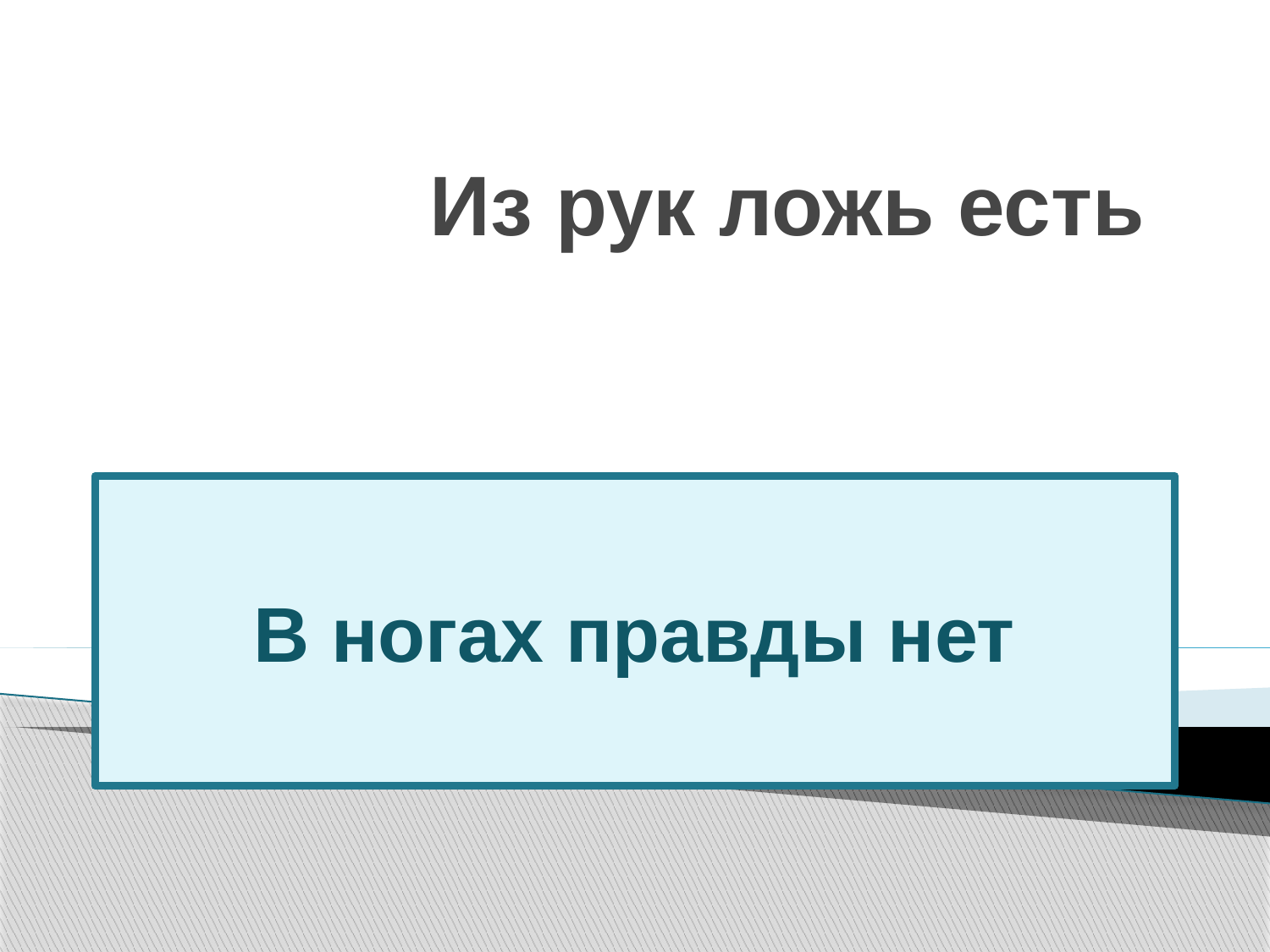

# Из рук ложь есть
В ногах правды нет